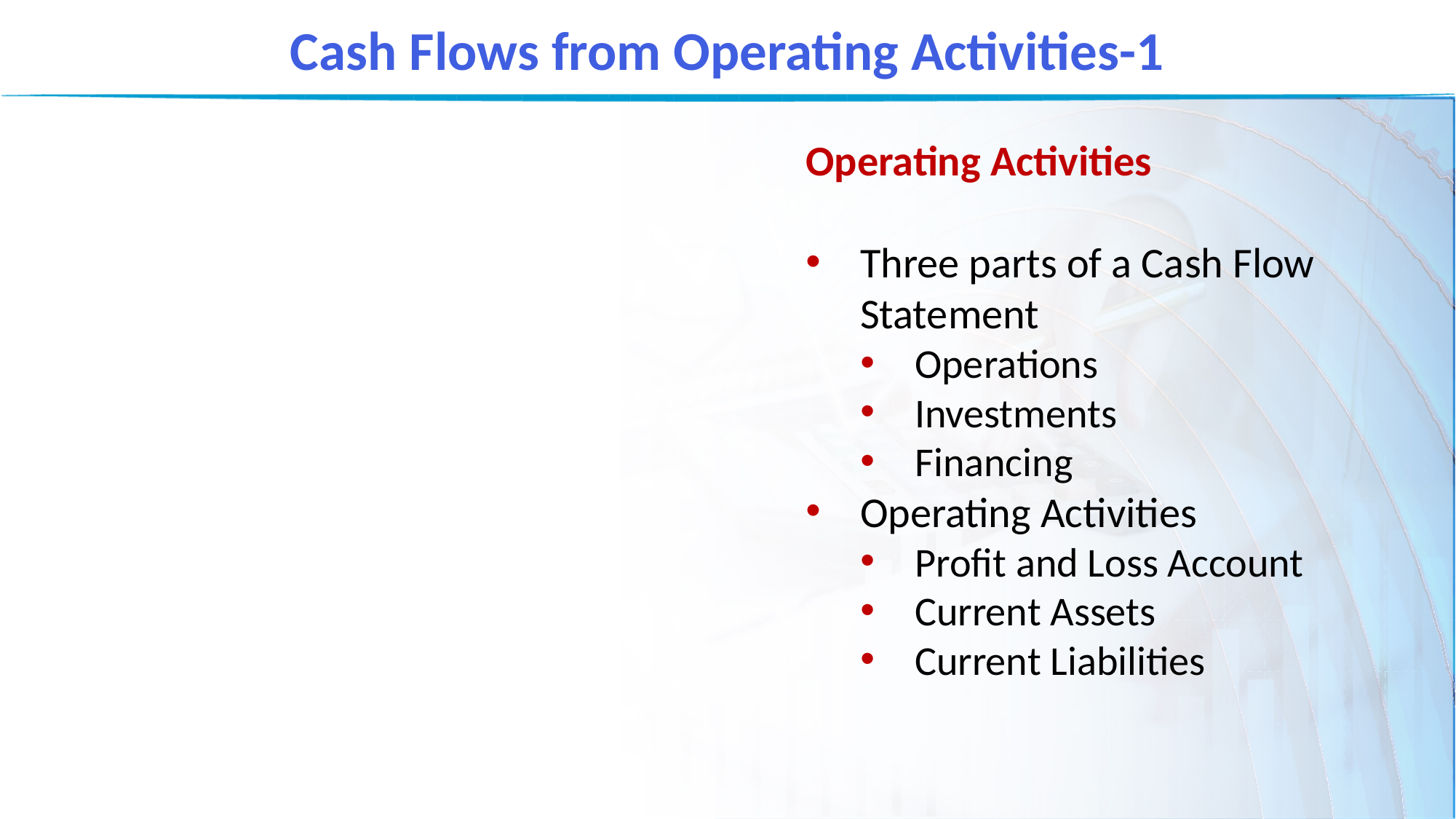

Cash Flows from Operating Activities-1
Operating Activities

Three parts of a Cash Flow Statement
Operations
Investments
Financing
Operating Activities
Profit and Loss Account
Current Assets
Current Liabilities